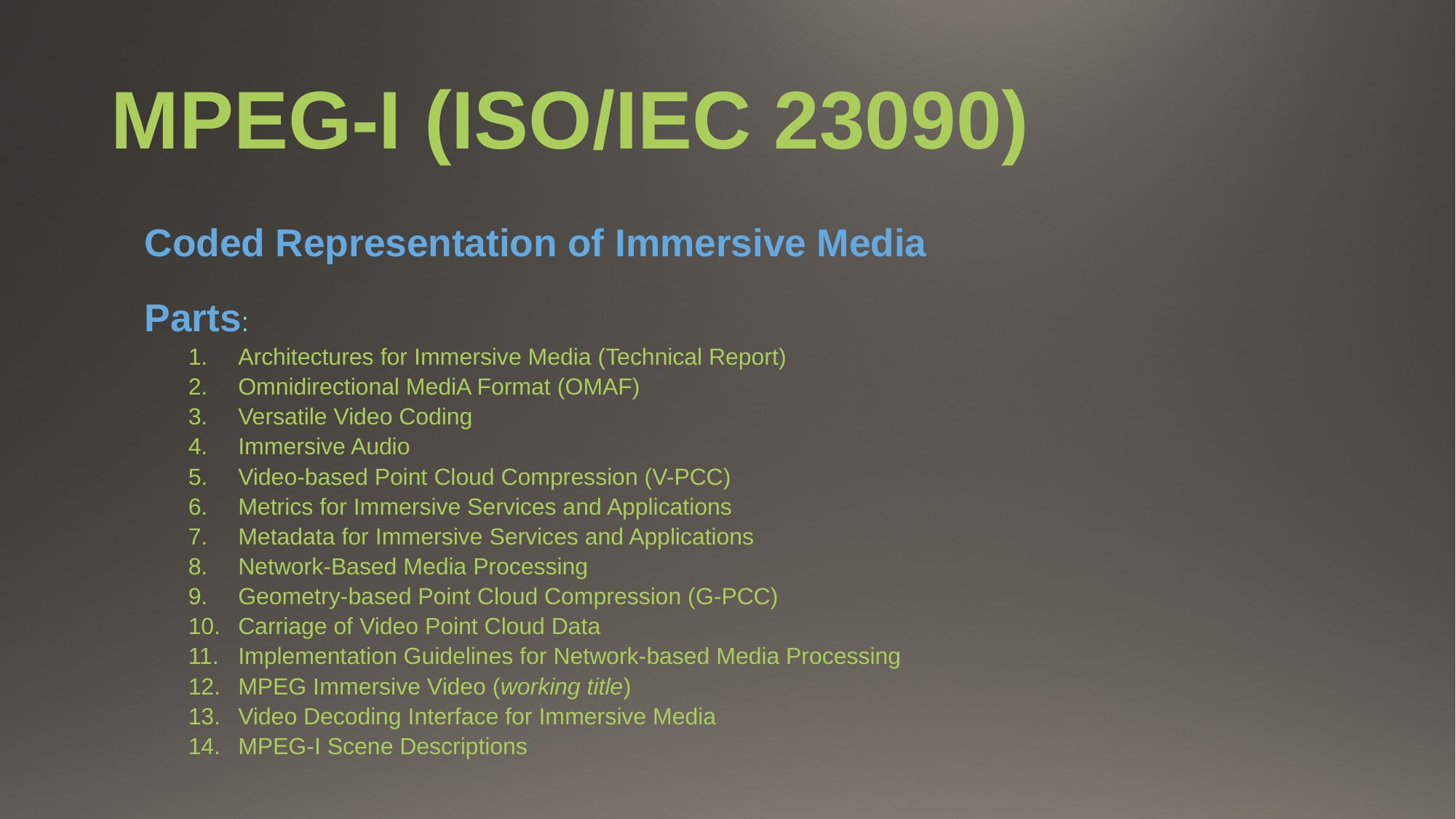

# MPEG-I (ISO/IEC 23090)
Coded Representation of Immersive Media

Parts:
Architectures for Immersive Media (Technical Report)
Omnidirectional MediA Format (OMAF)
Versatile Video Coding
Immersive Audio
Video-based Point Cloud Compression (V-PCC)
Metrics for Immersive Services and Applications
Metadata for Immersive Services and Applications
Network-Based Media Processing
Geometry-based Point Cloud Compression (G-PCC)
Carriage of Video Point Cloud Data
Implementation Guidelines for Network-based Media Processing
MPEG Immersive Video (working title)
Video Decoding Interface for Immersive Media
MPEG-I Scene Descriptions